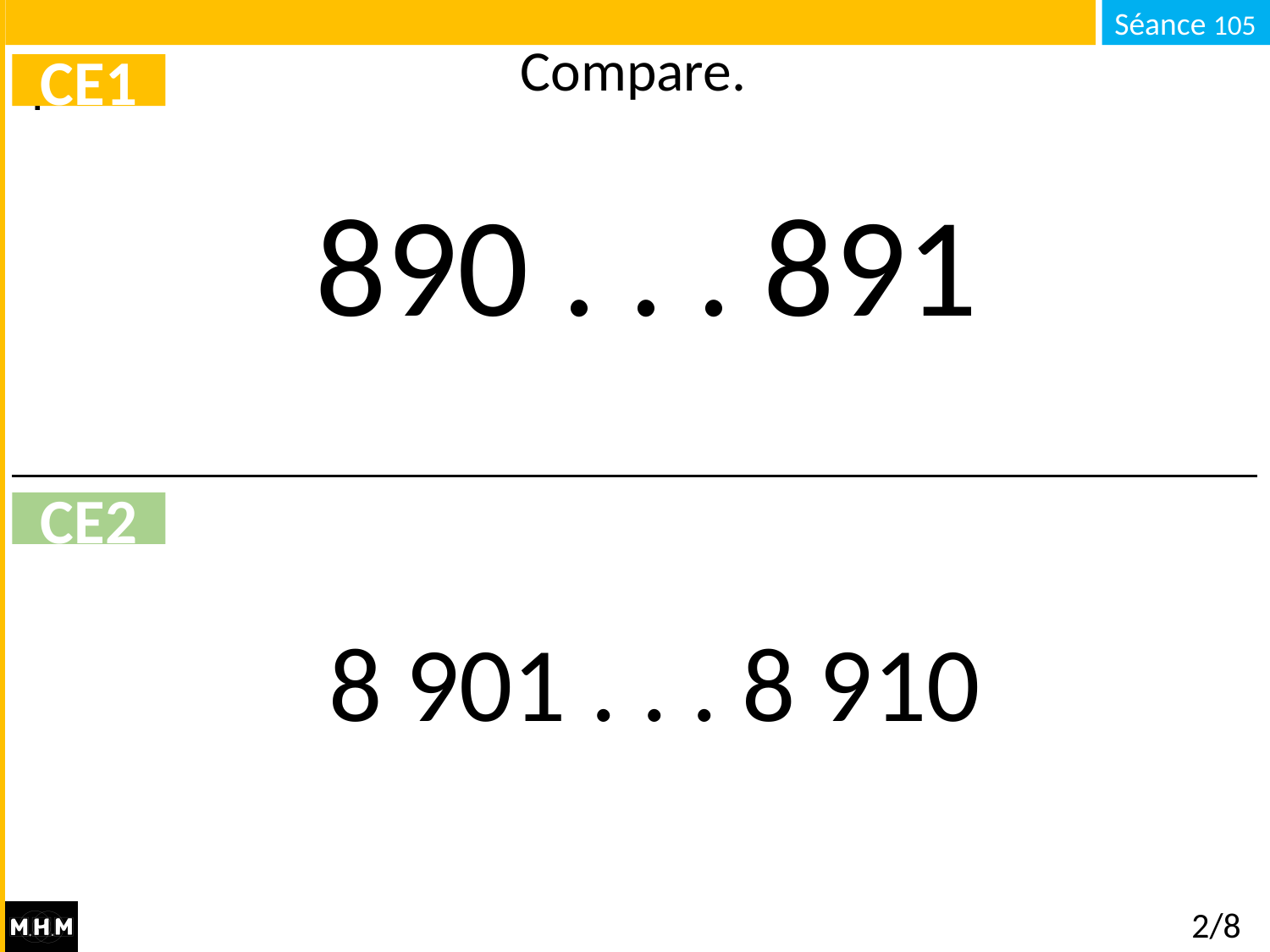

# Compare.
CE1
890 . . . 891
CE2
8 901 . . . 8 910
2/8